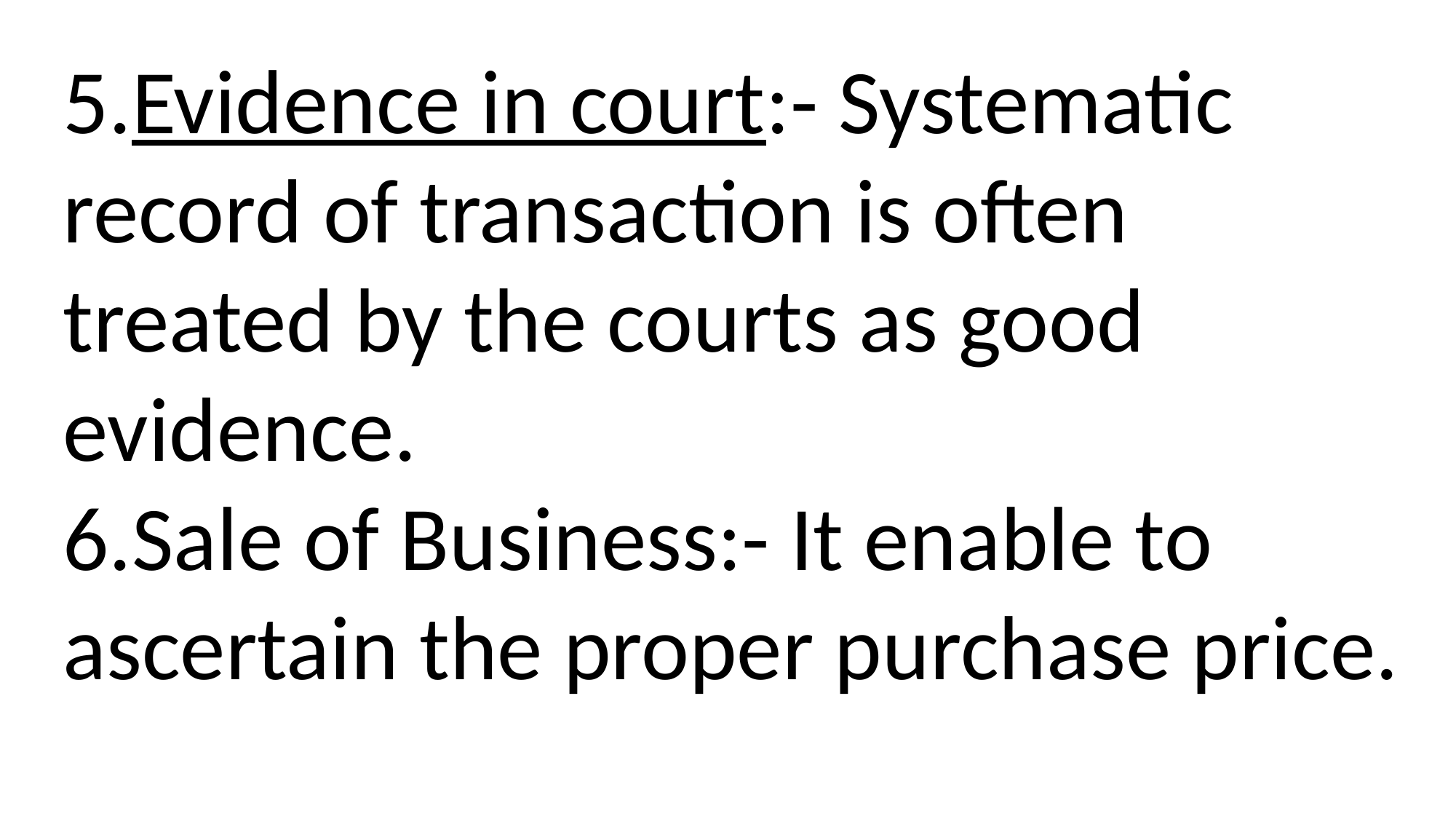

5.Evidence in court:- Systematic record of transaction is often treated by the courts as good evidence.
6.Sale of Business:- It enable to ascertain the proper purchase price.